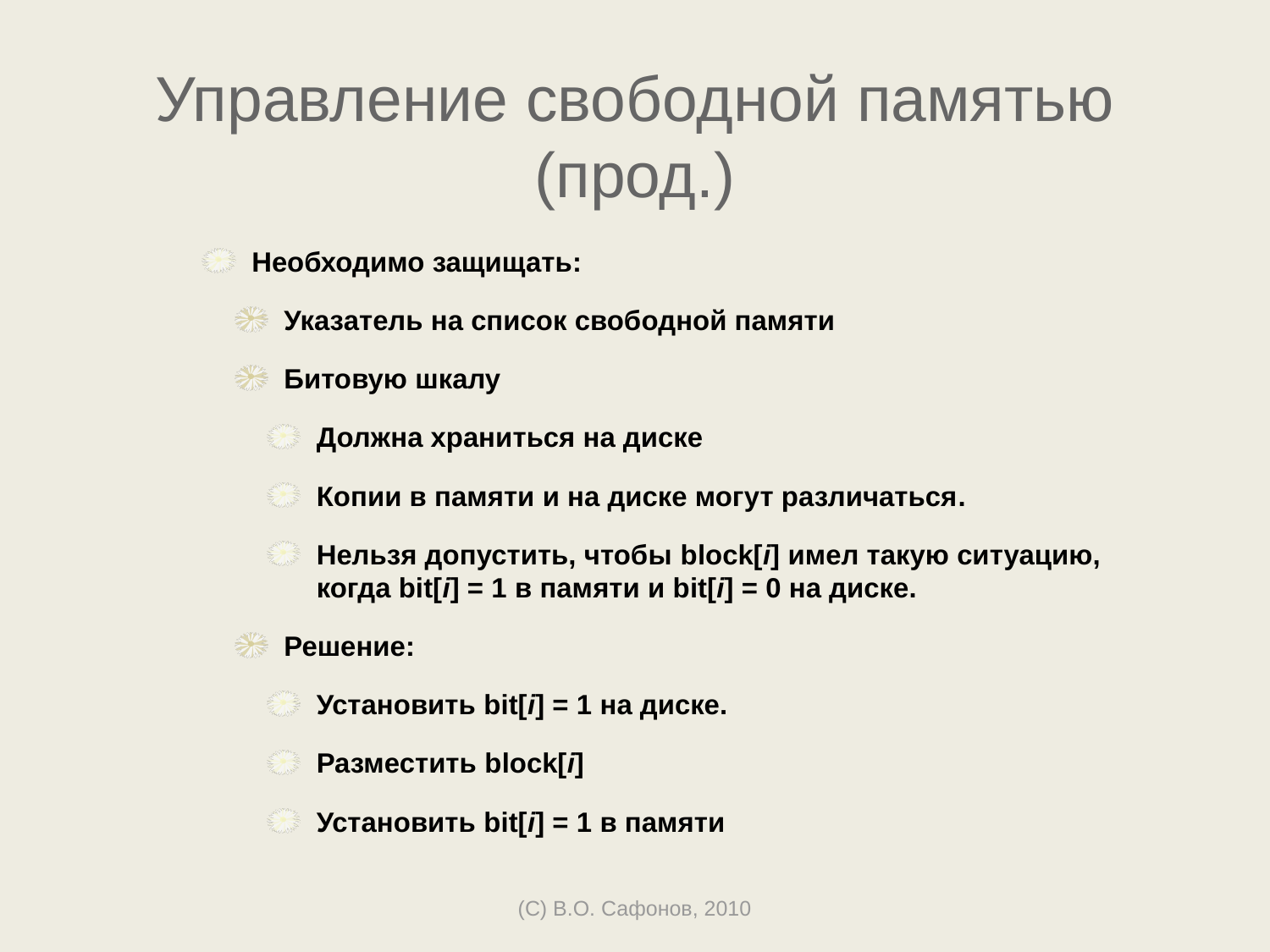

# Управление свободной памятью (прод.)
Необходимо защищать:
Указатель на список свободной памяти
Битовую шкалу
Должна храниться на диске
Копии в памяти и на диске могут различаться.
Нельзя допустить, чтобы block[i] имел такую ситуацию,  когда bit[i] = 1 в памяти и bit[i] = 0 на диске.
Решение:
Установить bit[i] = 1 на диске.
Разместить block[i]
Установить bit[i] = 1 в памяти

(C) В.О. Сафонов, 2010